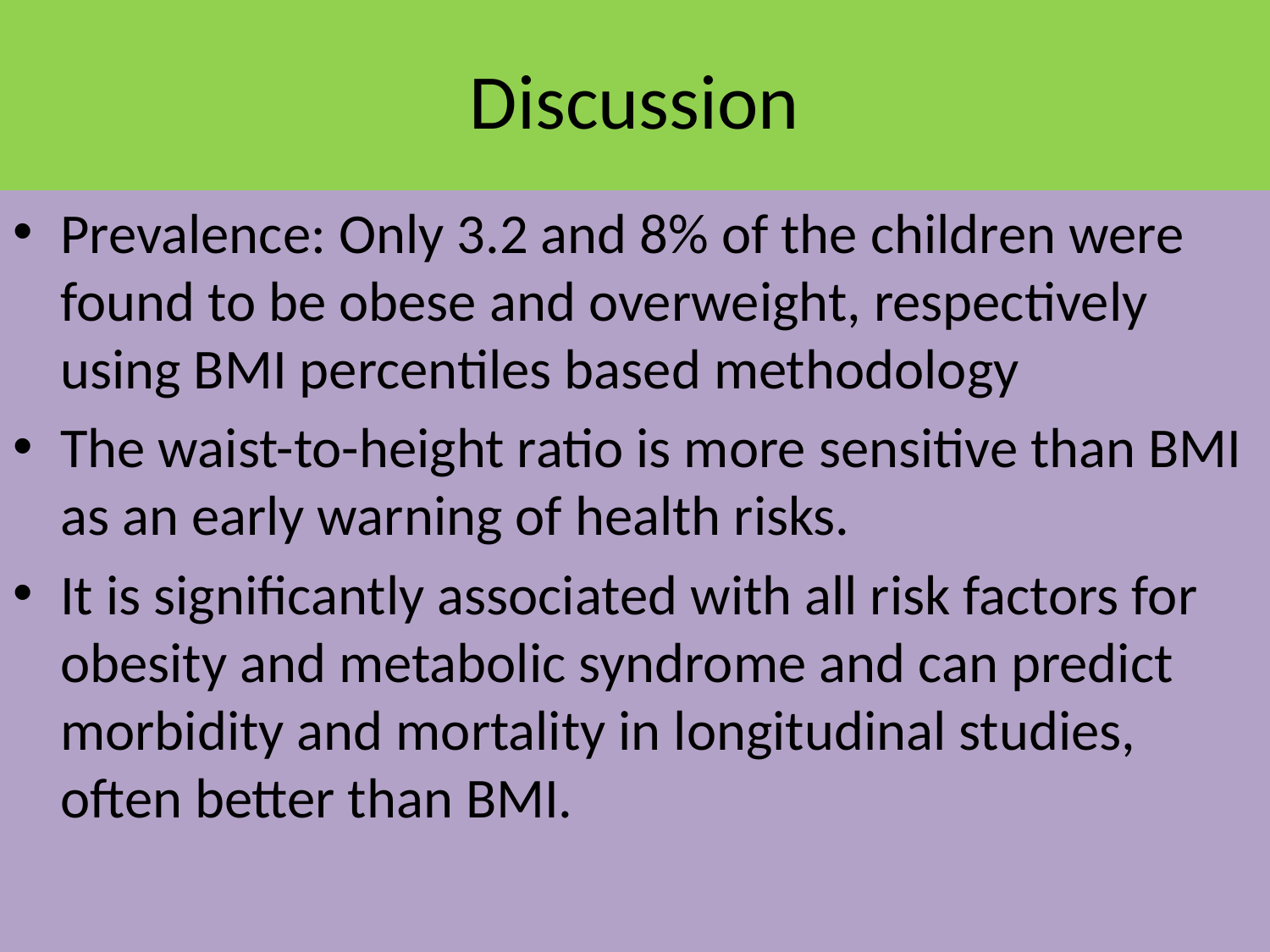

# Discussion
Prevalence: Only 3.2 and 8% of the children were found to be obese and overweight, respectively using BMI percentiles based methodology
The waist-to-height ratio is more sensitive than BMI as an early warning of health risks.
It is significantly associated with all risk factors for obesity and metabolic syndrome and can predict morbidity and mortality in longitudinal studies, often better than BMI.